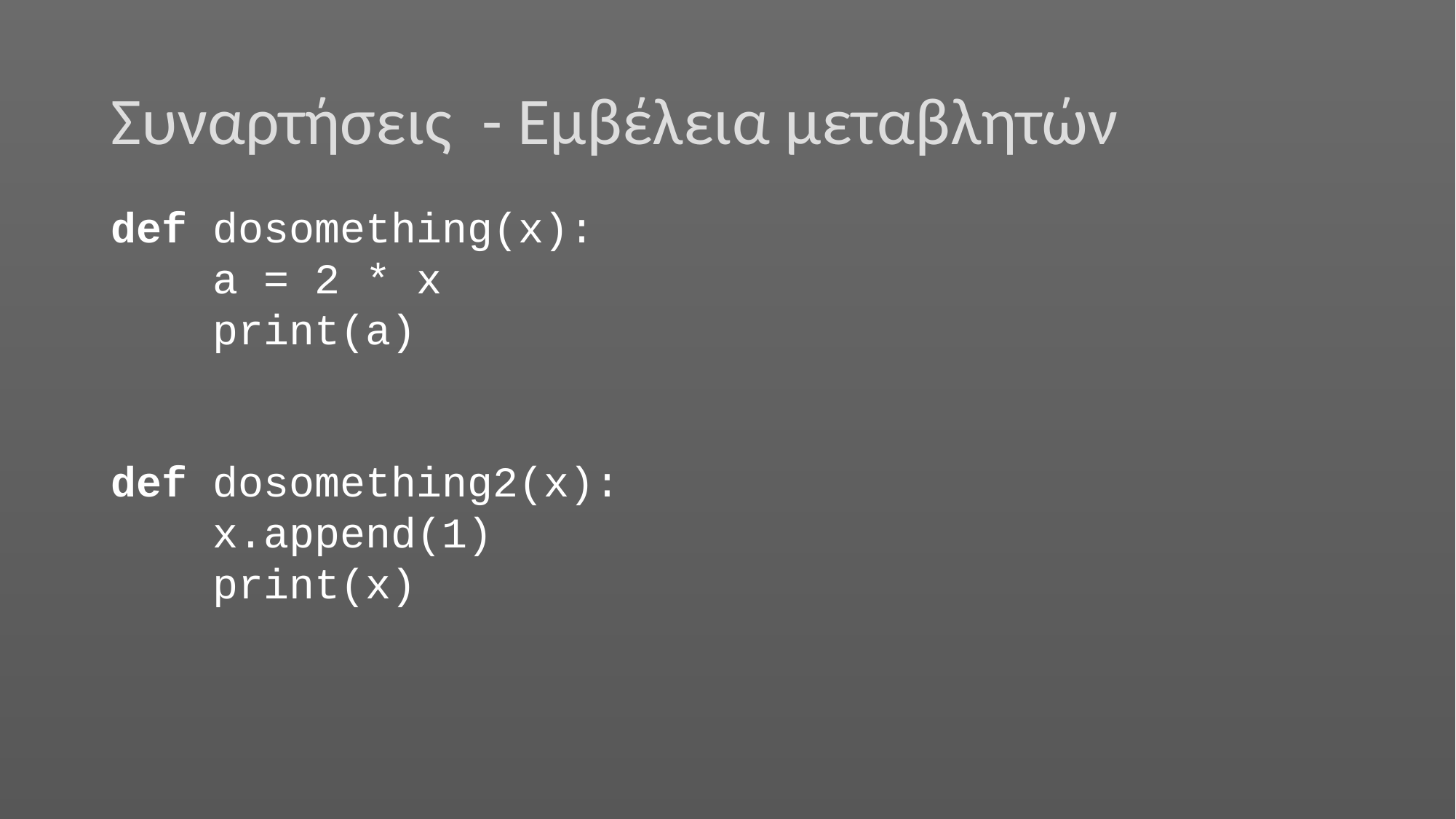

# Συναρτήσεις  - Εμβέλεια μεταβλητών
def dosomething(x):
    a = 2 * x
    print(a)
def dosomething2(x):
    x.append(1)
    print(x)